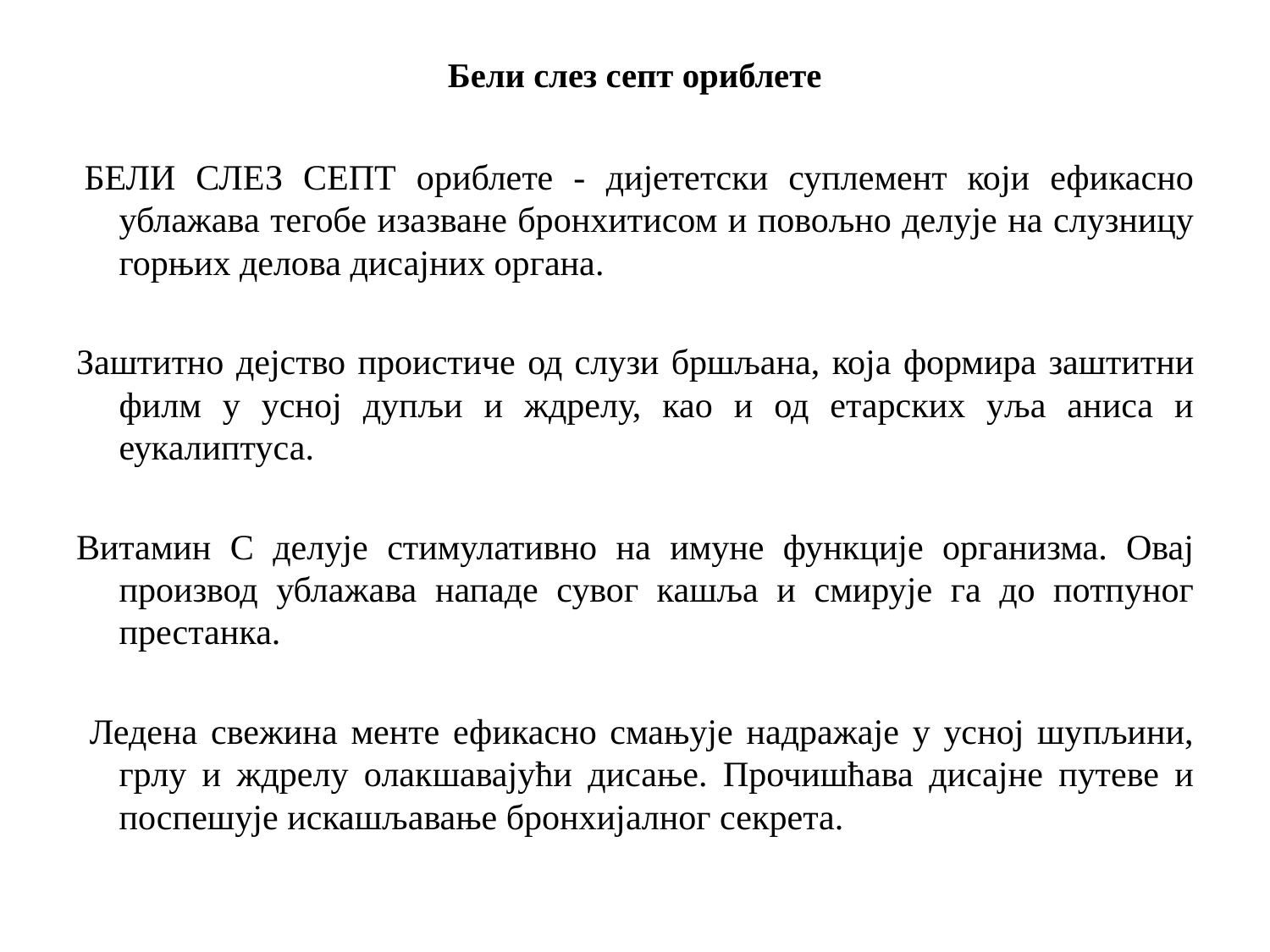

# Бели слез септ ориблете
 БЕЛИ СЛЕЗ СЕПТ ориблете - дијететски суплемент који ефикасно ублажава тегобе изазване бронхитисом и повољно делује на слузницу горњих делова дисајних органа.

Заштитно дејство проистиче од слузи бршљана, која формира заштитни филм у усној дупљи и ждрелу, као и од етарских уља аниса и еукалиптуса.

Витамин C делује стимулативно на имуне функције организма. Овај производ ублажава нападе сувог кашља и смирује га до потпуног престанка.

 Ледена свежина менте ефикасно смањује надражаје у усној шупљини, грлу и ждрелу олакшавајући дисање. Прочишћава дисајне путеве и поспешује искашљавање бронхијалног секрета.